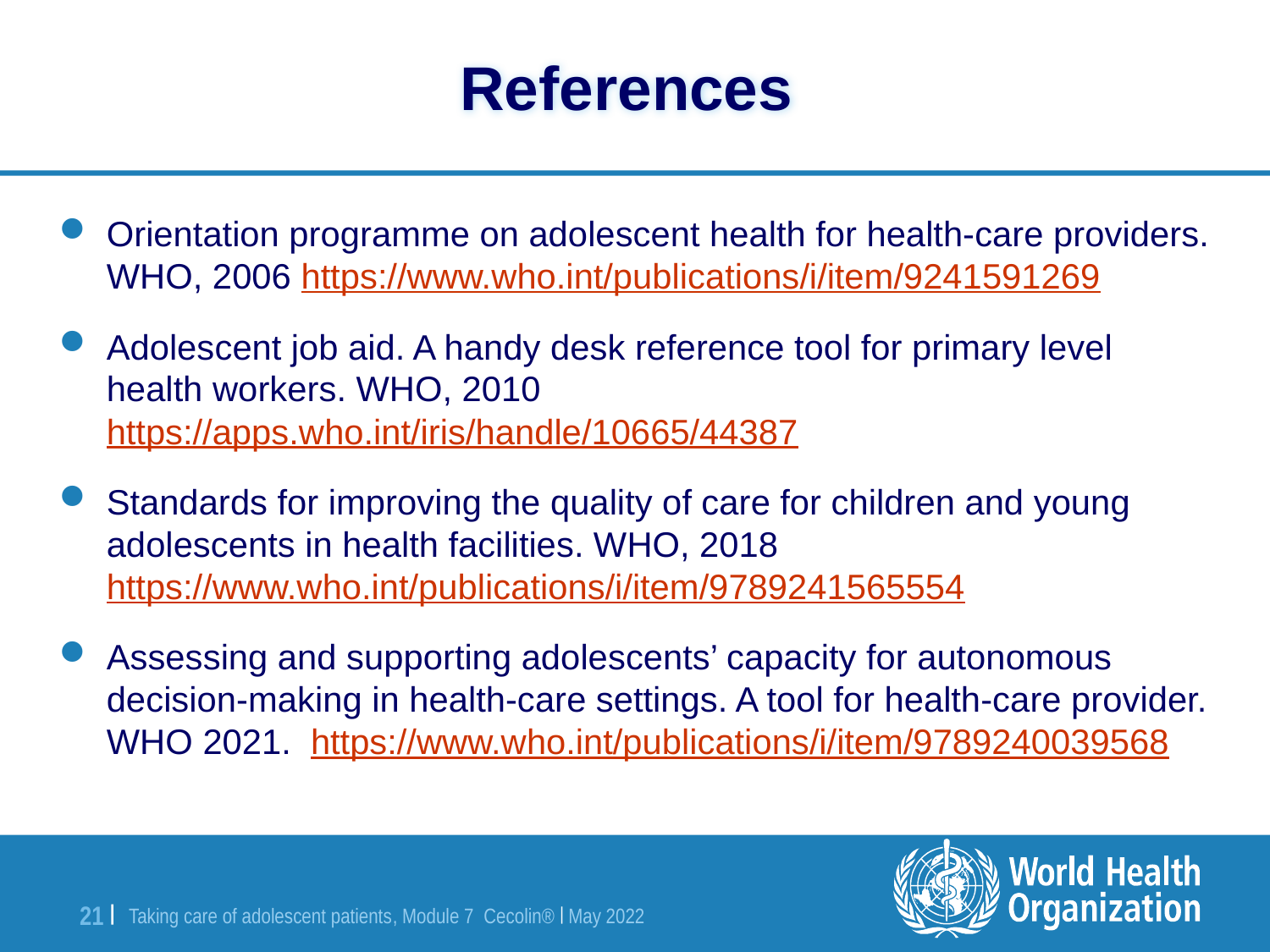

# References
Orientation programme on adolescent health for health-care providers. WHO, 2006 https://www.who.int/publications/i/item/9241591269
Adolescent job aid. A handy desk reference tool for primary level health workers. WHO, 2010 https://apps.who.int/iris/handle/10665/44387
Standards for improving the quality of care for children and young adolescents in health facilities. WHO, 2018 https://www.who.int/publications/i/item/9789241565554
Assessing and supporting adolescents’ capacity for autonomous decision-making in health-care settings. A tool for health-care provider. WHO 2021.  https://www.who.int/publications/i/item/9789240039568